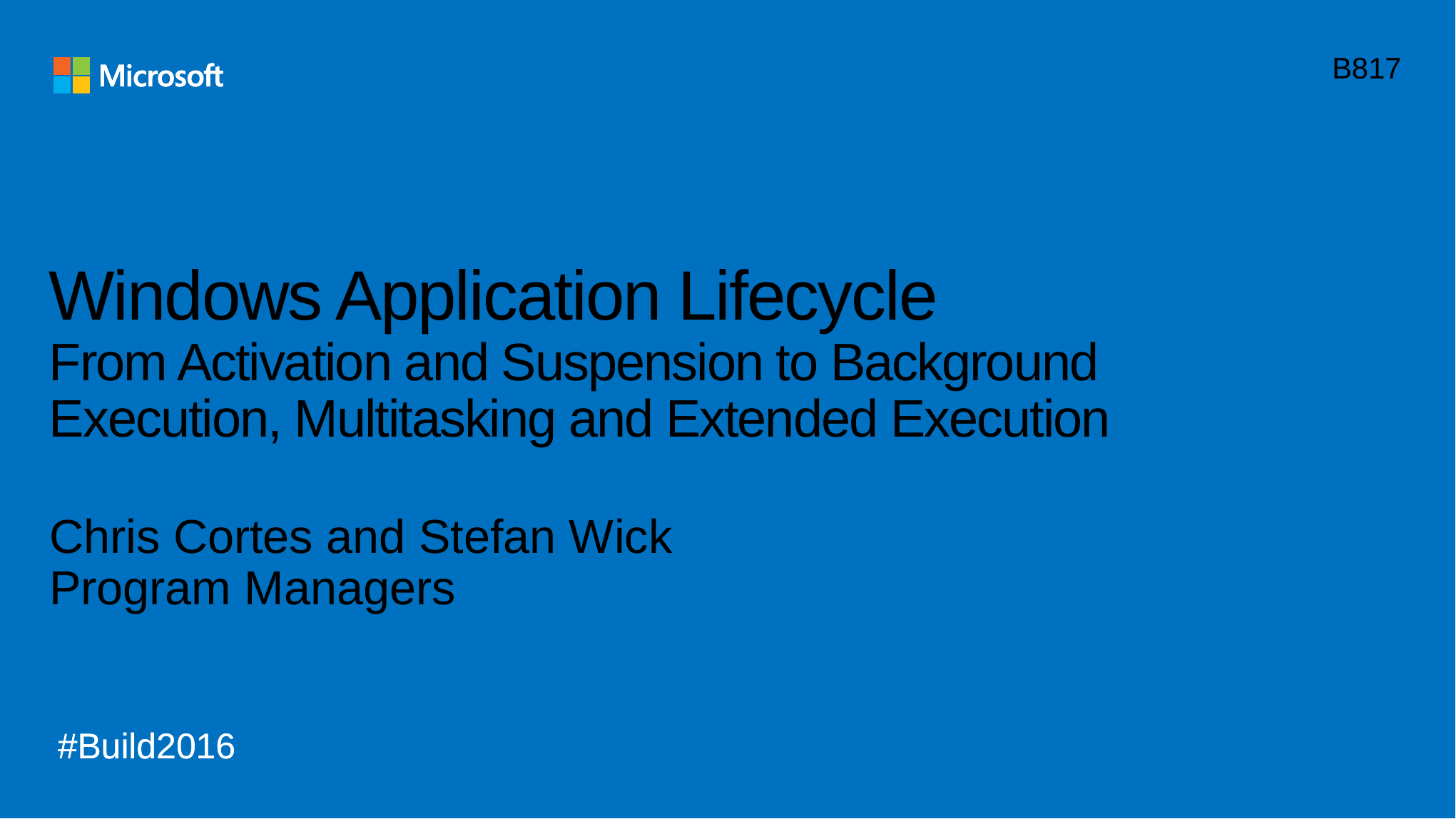

B817
# Windows Application Lifecycle From Activation and Suspension to Background Execution, Multitasking and Extended Execution
Chris Cortes and Stefan Wick
Program Managers